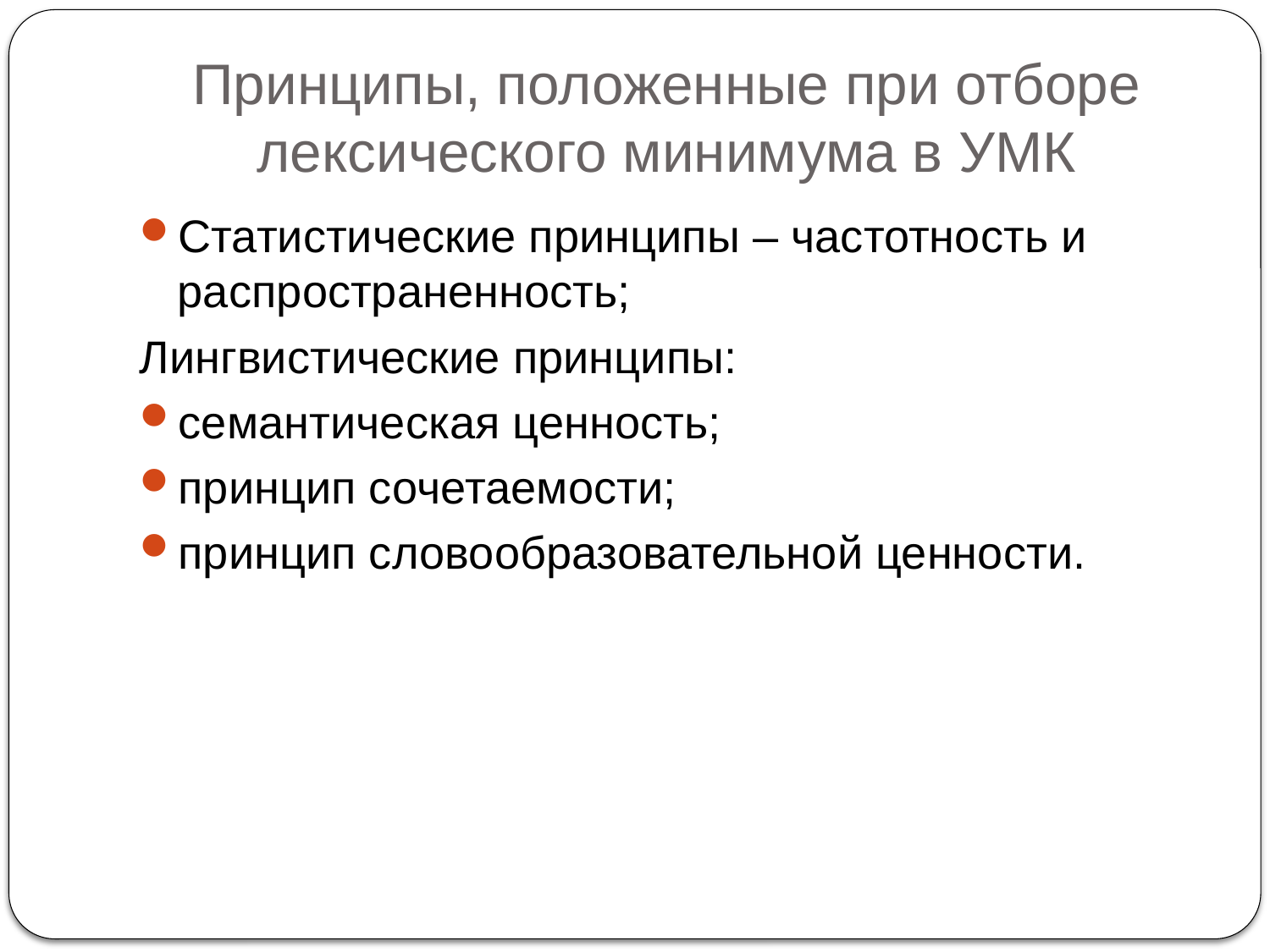

# Принципы, положенные при отборе лексического минимума в УМК
Статистические принципы – частотность и распространенность;
Лингвистические принципы:
семантическая ценность;
принцип сочетаемости;
принцип словообразовательной ценности.